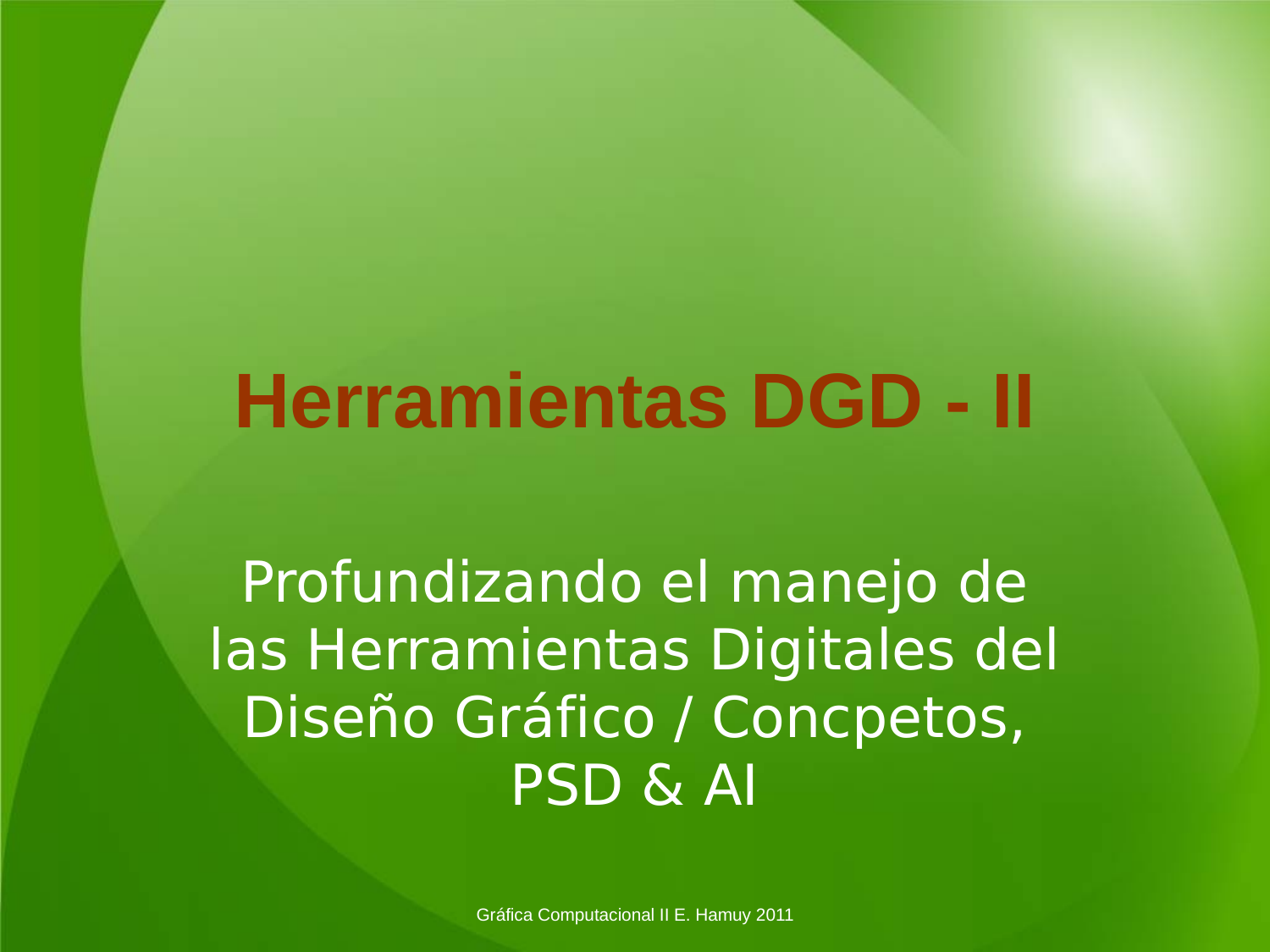

# Herramientas DGD - II
Profundizando el manejo de las Herramientas Digitales del Diseño Gráfico / Concpetos, PSD & AI
Gráfica Computacional II E. Hamuy 2011